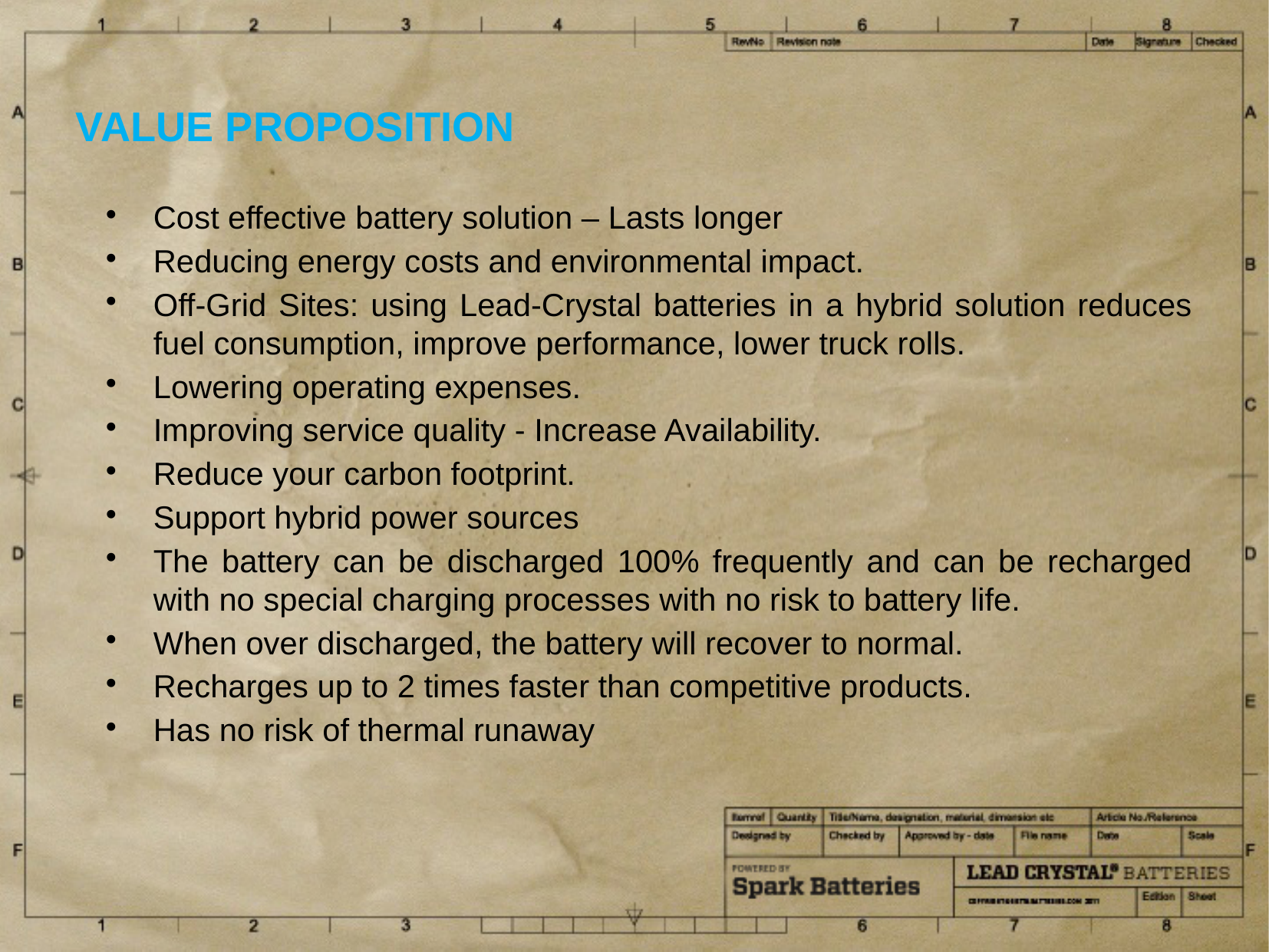

VALUE PROPOSITION

Cost effective battery solution – Lasts longer
Reducing energy costs and environmental impact.
Off-Grid Sites: using Lead-Crystal batteries in a hybrid solution reduces fuel consumption, improve performance, lower truck rolls.
Lowering operating expenses.
Improving service quality - Increase Availability.
Reduce your carbon footprint.
Support hybrid power sources
The battery can be discharged 100% frequently and can be recharged with no special charging processes with no risk to battery life.
When over discharged, the battery will recover to normal.
Recharges up to 2 times faster than competitive products.
Has no risk of thermal runaway